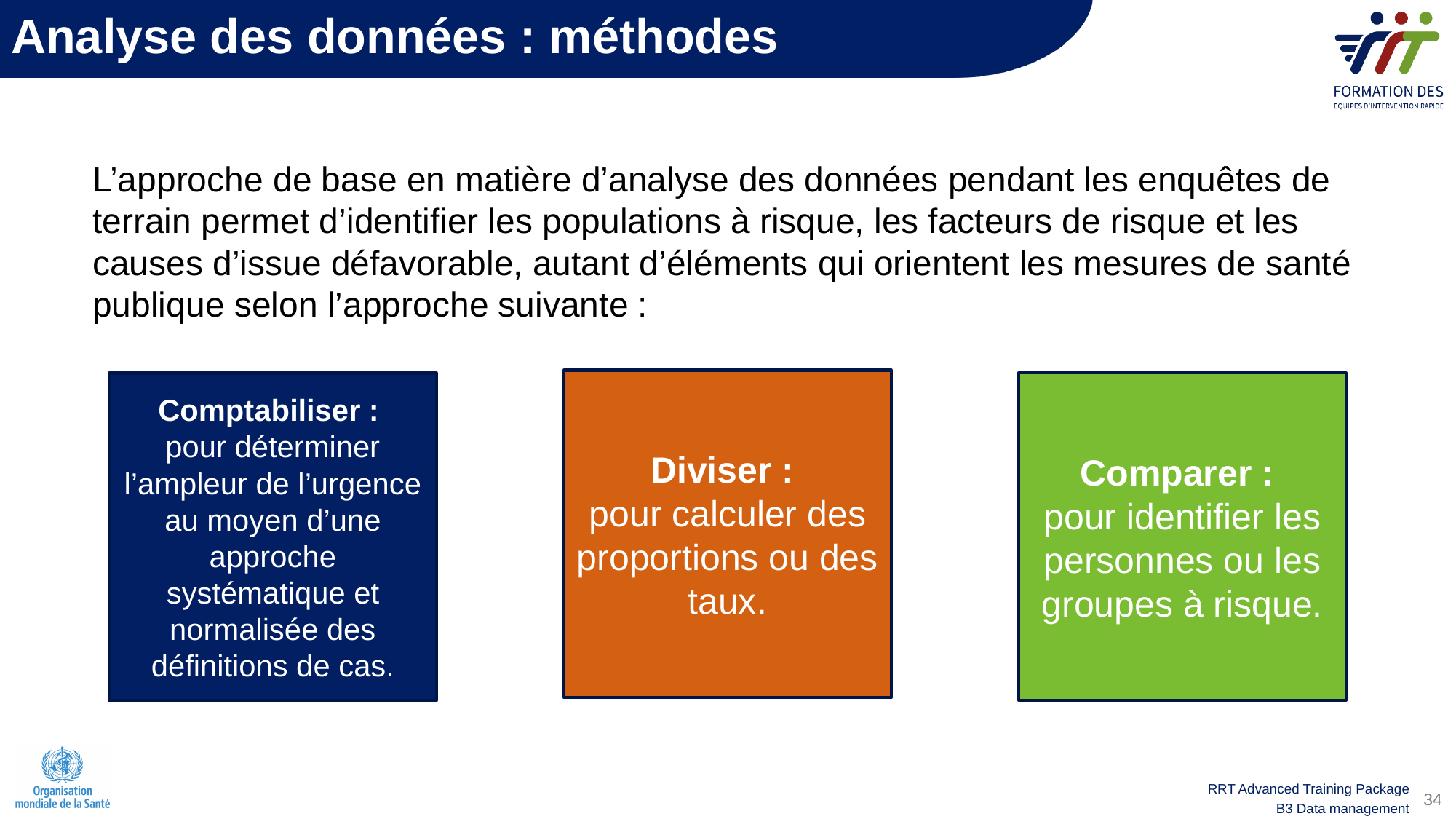

Analyse des données : méthodes
L’approche de base en matière d’analyse des données pendant les enquêtes de terrain permet d’identifier les populations à risque, les facteurs de risque et les causes d’issue défavorable, autant d’éléments qui orientent les mesures de santé publique selon l’approche suivante :

Diviser :
pour calculer des proportions ou des taux.
Comparer :
pour identifier les personnes ou les groupes à risque.
Comptabiliser :
pour déterminer l’ampleur de l’urgence au moyen d’une approche systématique et normalisée des définitions de cas.